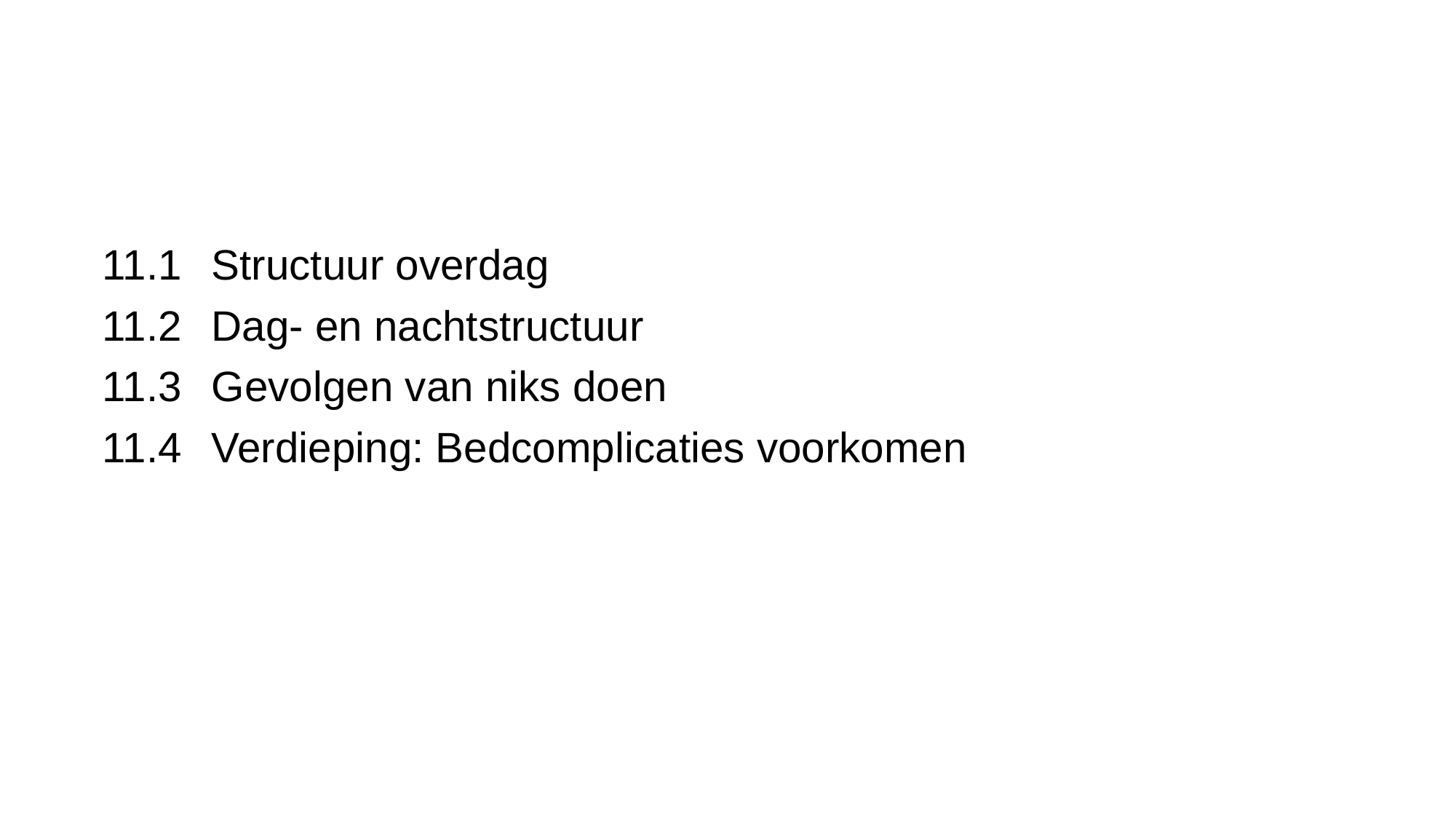

11.1	Structuur overdag
11.2	Dag- en nachtstructuur
11.3	Gevolgen van niks doen
11.4	Verdieping: Bedcomplicaties voorkomen